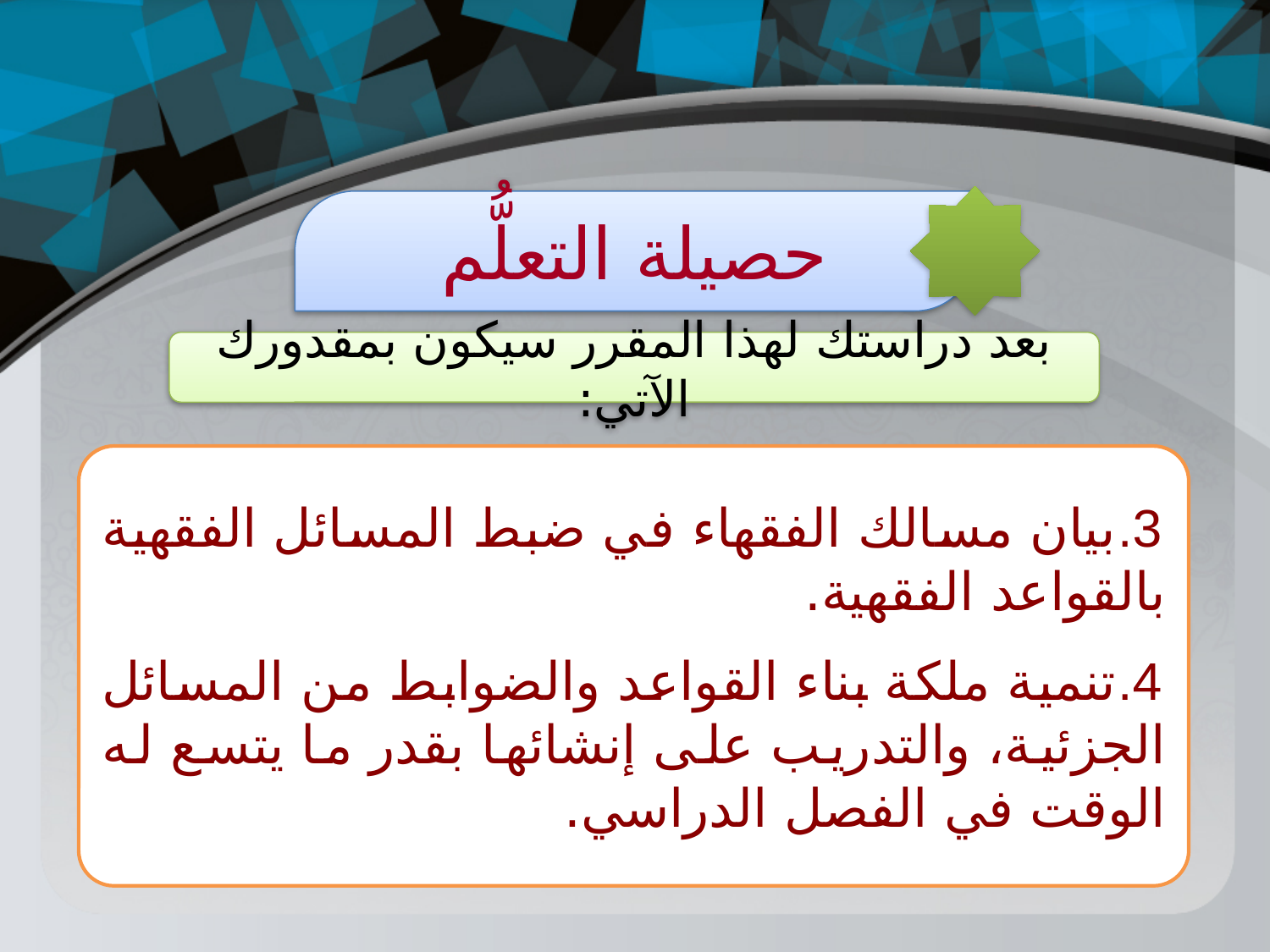

حصيلة التعلُّم
بعد دراستك لهذا المقرر سيكون بمقدورك الآتي:
بيان مسالك الفقهاء في ضبط المسائل الفقهية بالقواعد الفقهية.
تنمية ملكة بناء القواعد والضوابط من المسائل الجزئية، والتدريب على إنشائها بقدر ما يتسع له الوقت في الفصل الدراسي.